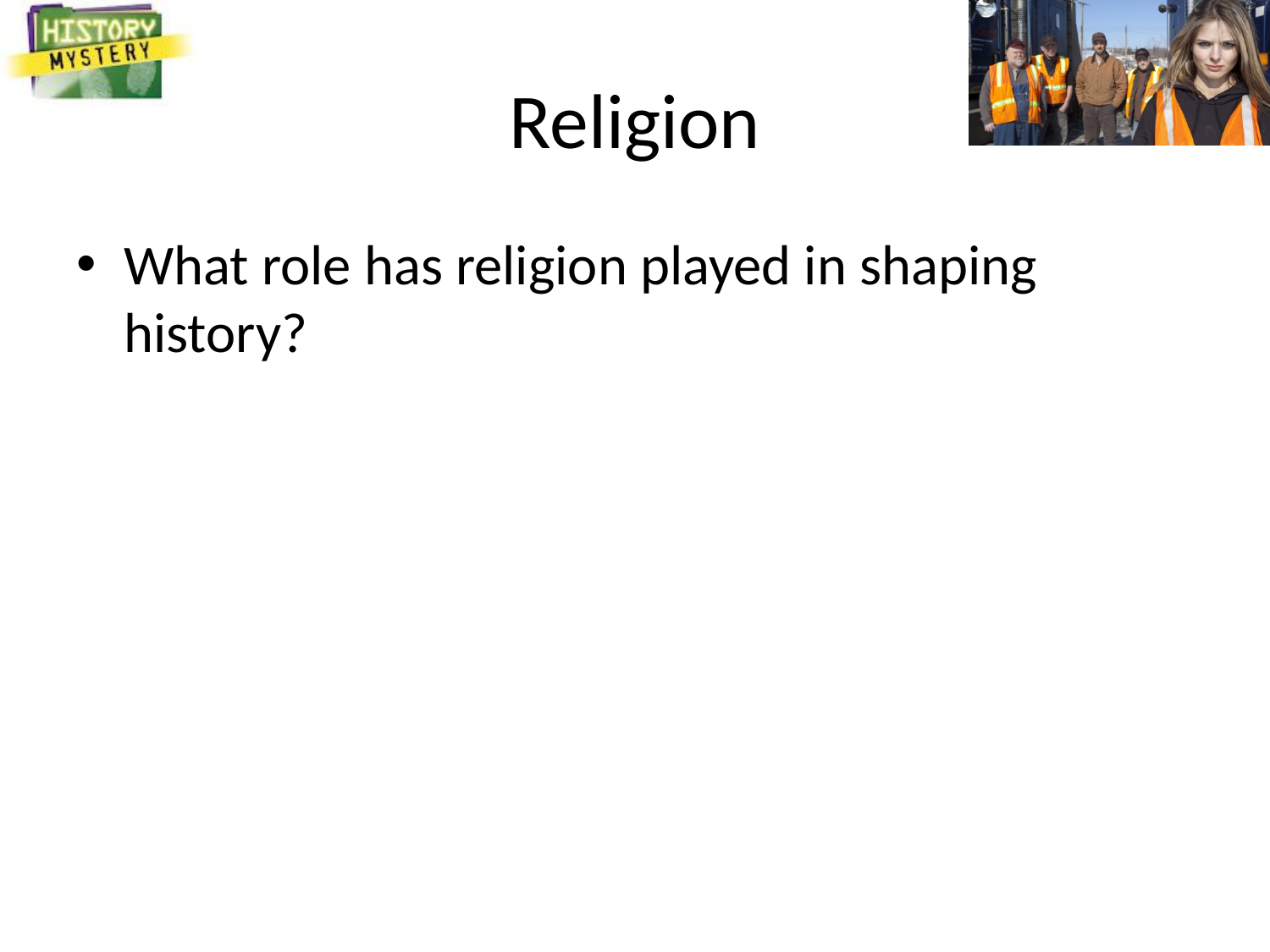

# Religion
What role has religion played in shaping history?